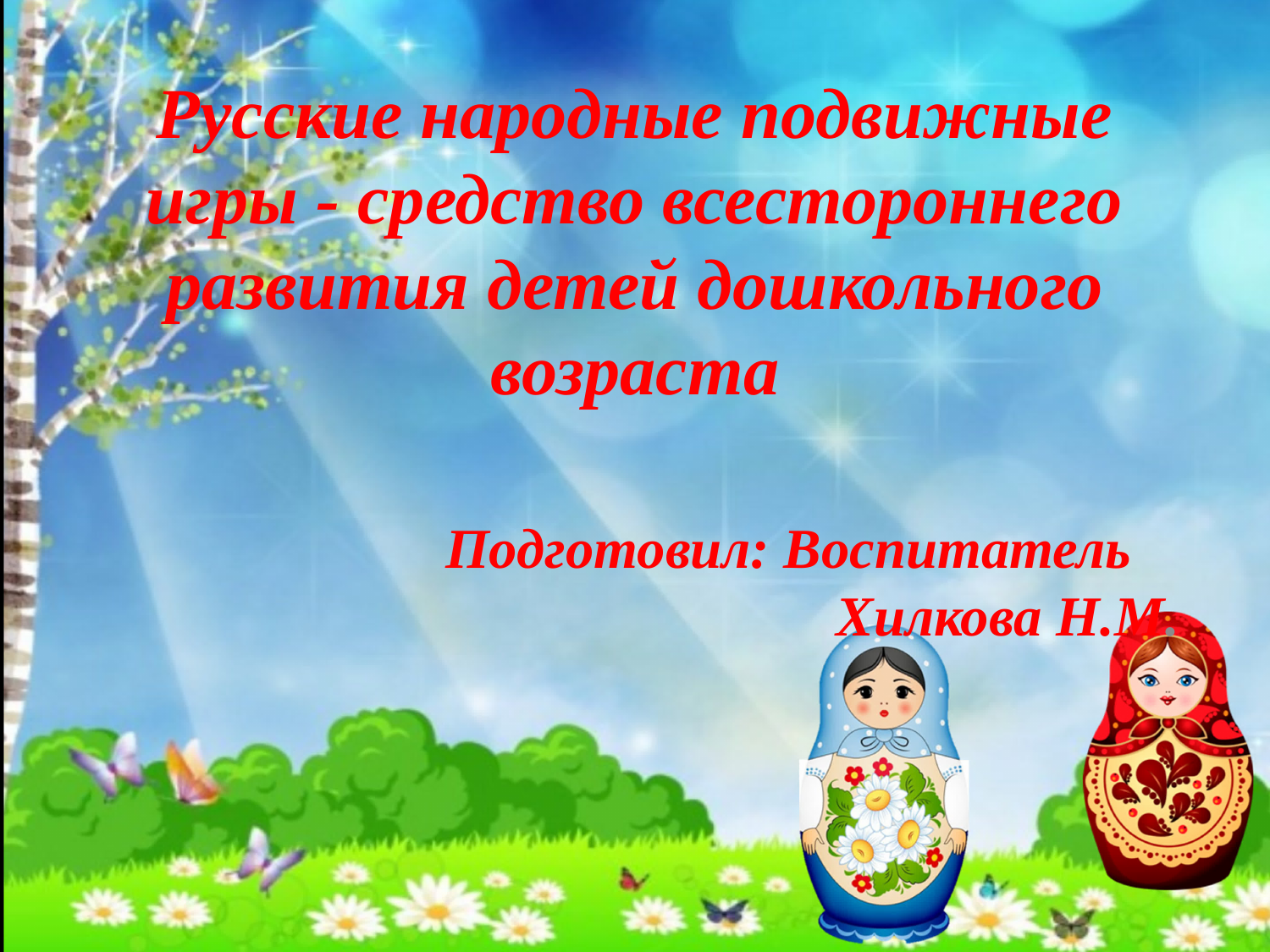

# Русские народные подвижные игры - средство всестороннего развития детей дошкольного возраста
Подготовил: Воспитатель
                               Хилкова Н.М.